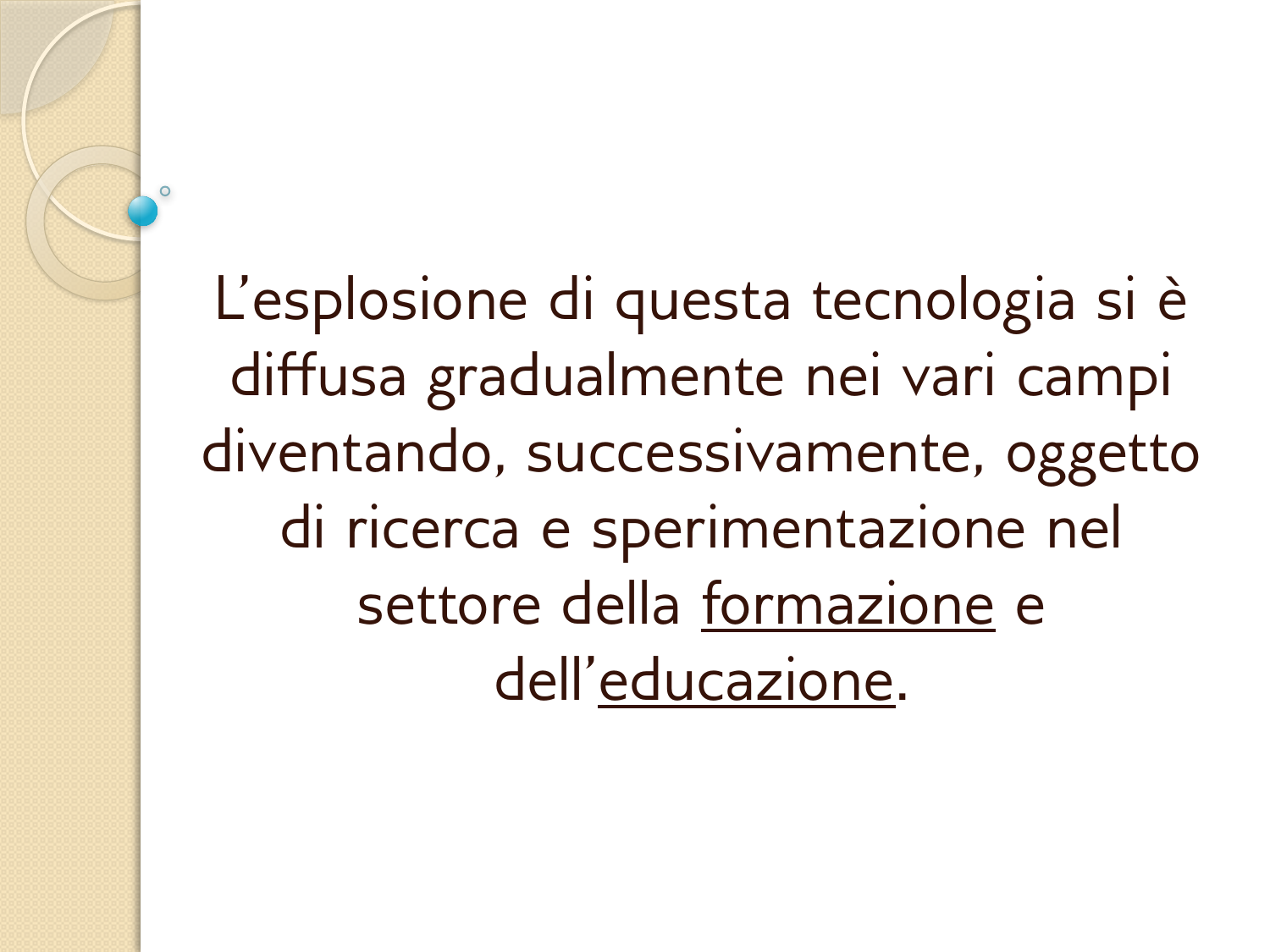

L’esplosione di questa tecnologia si è diffusa gradualmente nei vari campi diventando, successivamente, oggetto di ricerca e sperimentazione nel settore della formazione e dell’educazione.